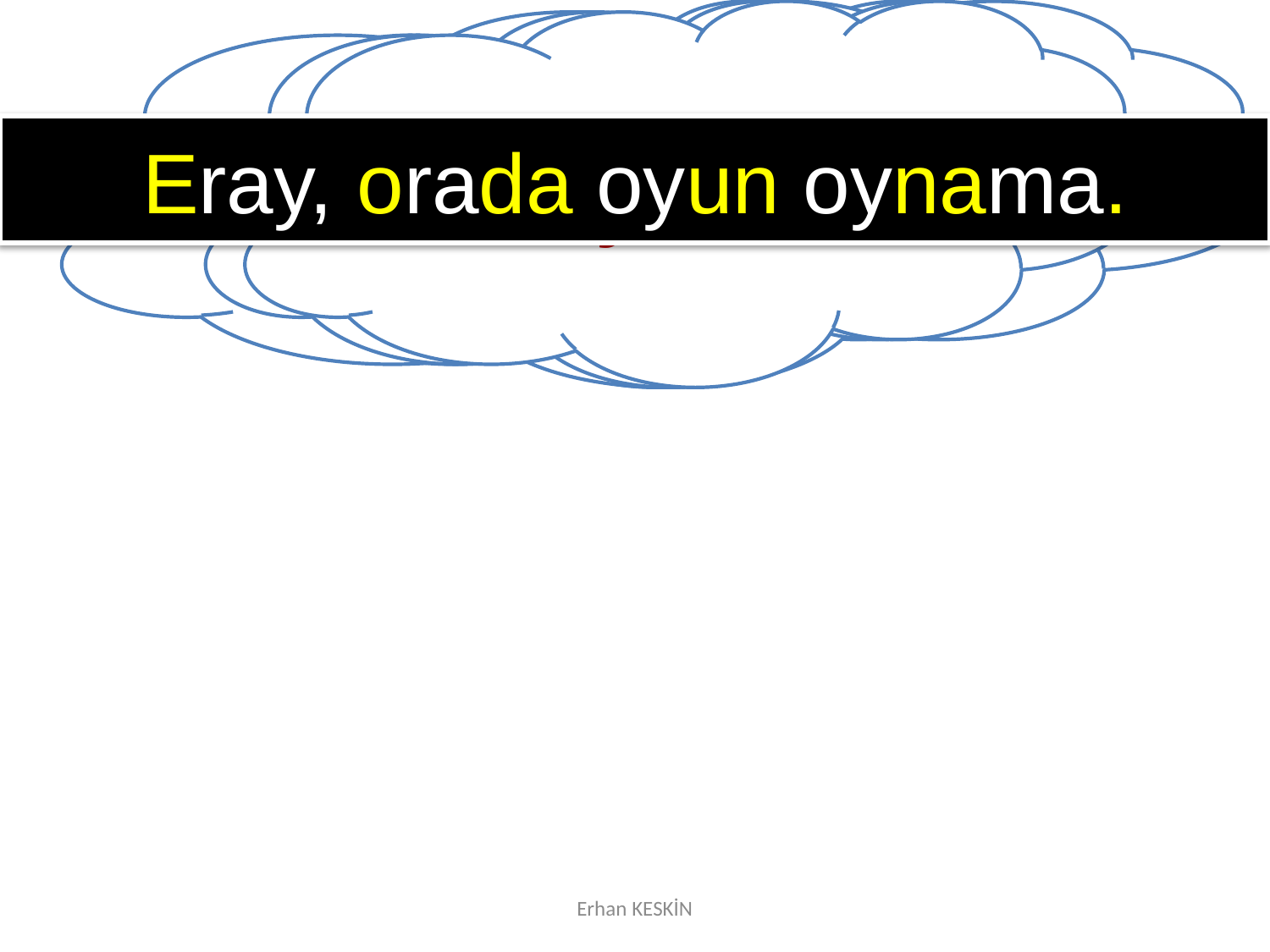

orada
Eray
oynama.
oyun
Eray, orada oyun oynama.
Erhan KESKİN